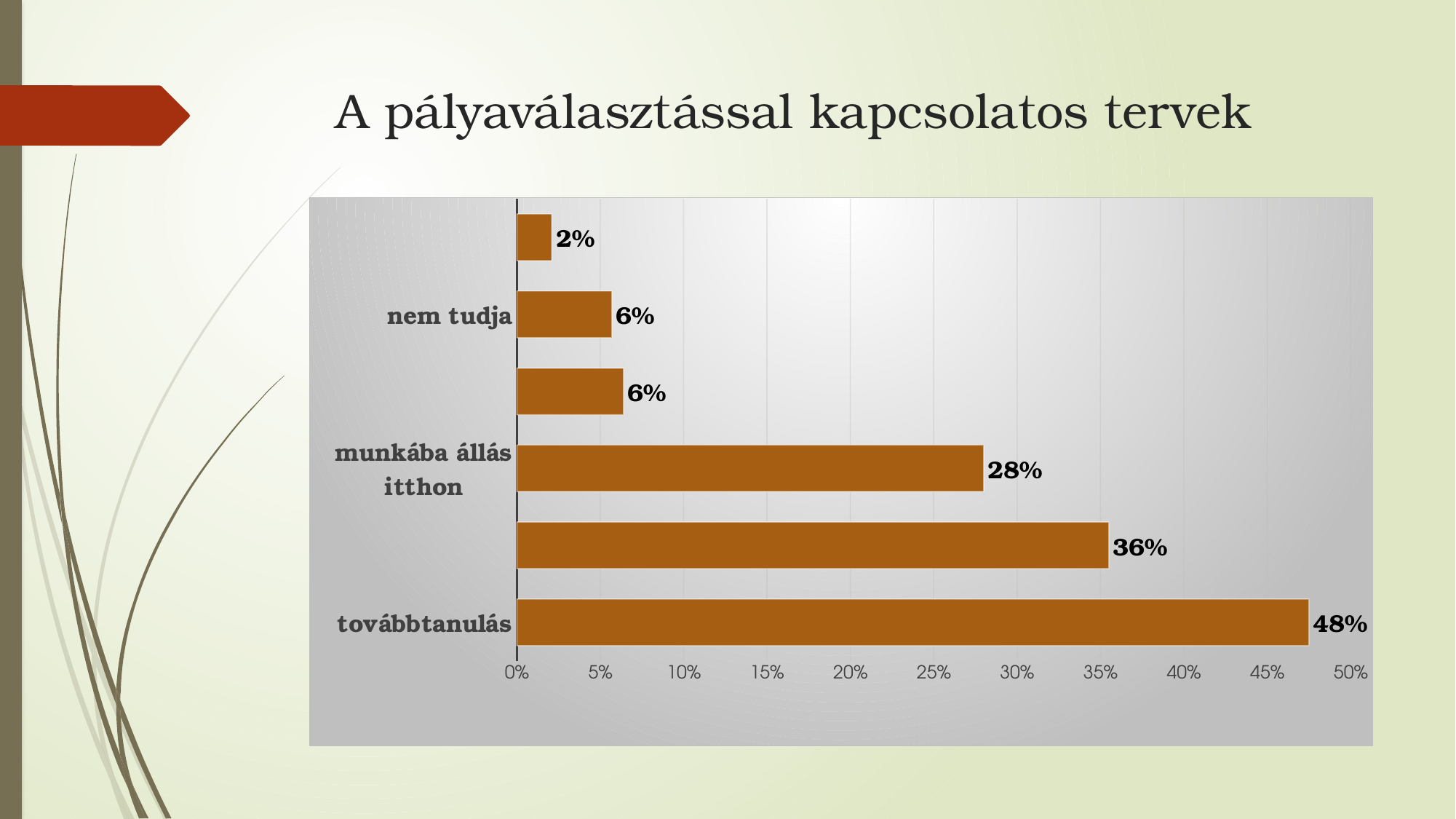

# A pályaválasztással kapcsolatos tervek

### Chart

| Category |  |
|---|---|
| továbbtanulás | 0.475 |
| továbbtanulás és mellette munka | 0.355 |
| munkába állás itthon | 0.28 |
| munkába állás küföldön | 0.064 |
| nem tudja | 0.057 |
| egyéb | 0.021 |